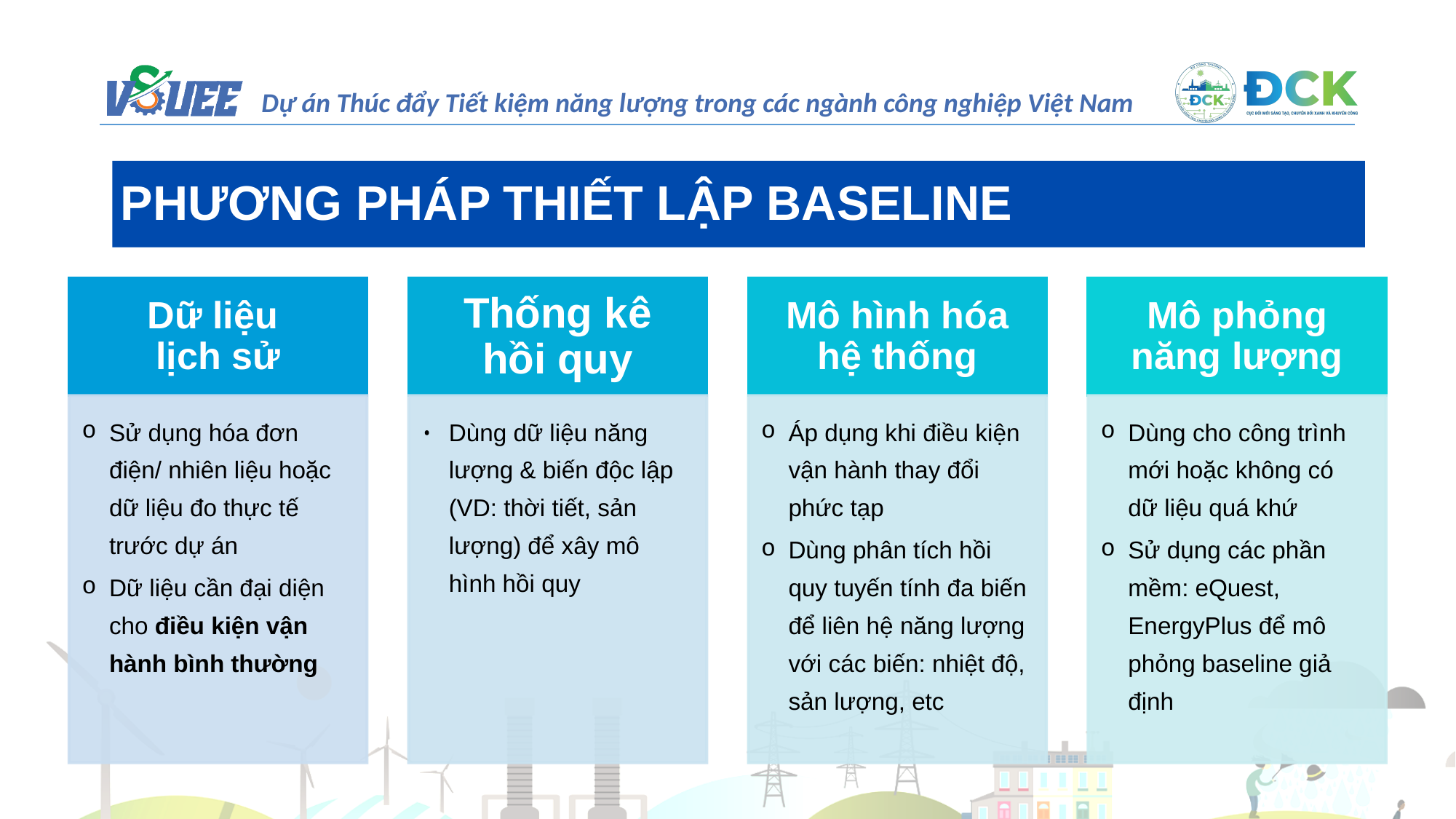

PHƯƠNG PHÁP THIẾT LẬP BASELINE

Dữ liệu
lịch sử

Thống kê hồi quy

Mô hình hóa hệ thống

Mô phỏng năng lượng

Sử dụng hóa đơn điện/ nhiên liệu hoặc dữ liệu đo thực tế trước dự án
Dữ liệu cần đại diện cho điều kiện vận hành bình thường

Dùng dữ liệu năng lượng & biến độc lập (VD: thời tiết, sản lượng) để xây mô hình hồi quy

Áp dụng khi điều kiện vận hành thay đổi phức tạp
Dùng phân tích hồi quy tuyến tính đa biến để liên hệ năng lượng với các biến: nhiệt độ, sản lượng, etc

Dùng cho công trình mới hoặc không có dữ liệu quá khứ
Sử dụng các phần mềm: eQuest, EnergyPlus để mô phỏng baseline giả định